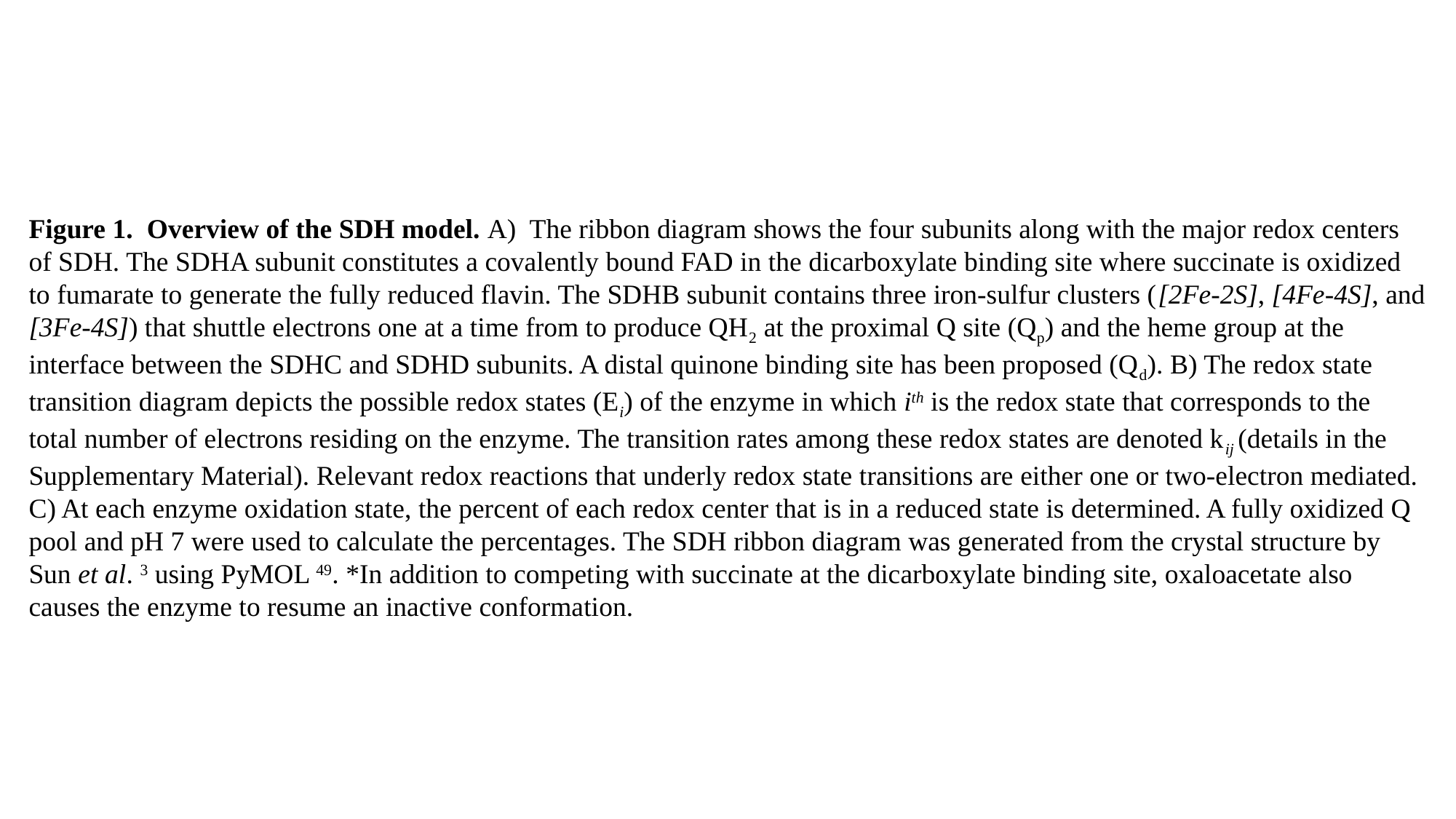

Figure 1.  Overview of the SDH model. A)  The ribbon diagram shows the four subunits along with the major redox centers of SDH. The SDHA subunit constitutes a covalently bound FAD in the dicarboxylate binding site where succinate is oxidized to fumarate to generate the fully reduced flavin. The SDHB subunit contains three iron-sulfur clusters ([2Fe-2S], [4Fe-4S], and [3Fe-4S]) that shuttle electrons one at a time from to produce QH2 at the proximal Q site (Qp) and the heme group at the interface between the SDHC and SDHD subunits. A distal quinone binding site has been proposed (Qd). B) The redox state transition diagram depicts the possible redox states (Ei) of the enzyme in which ith is the redox state that corresponds to the total number of electrons residing on the enzyme. The transition rates among these redox states are denoted kij (details in the Supplementary Material). Relevant redox reactions that underly redox state transitions are either one or two-electron mediated. C) At each enzyme oxidation state, the percent of each redox center that is in a reduced state is determined. A fully oxidized Q pool and pH 7 were used to calculate the percentages. The SDH ribbon diagram was generated from the crystal structure by Sun et al. 3 using PyMOL 49. *In addition to competing with succinate at the dicarboxylate binding site, oxaloacetate also causes the enzyme to resume an inactive conformation.